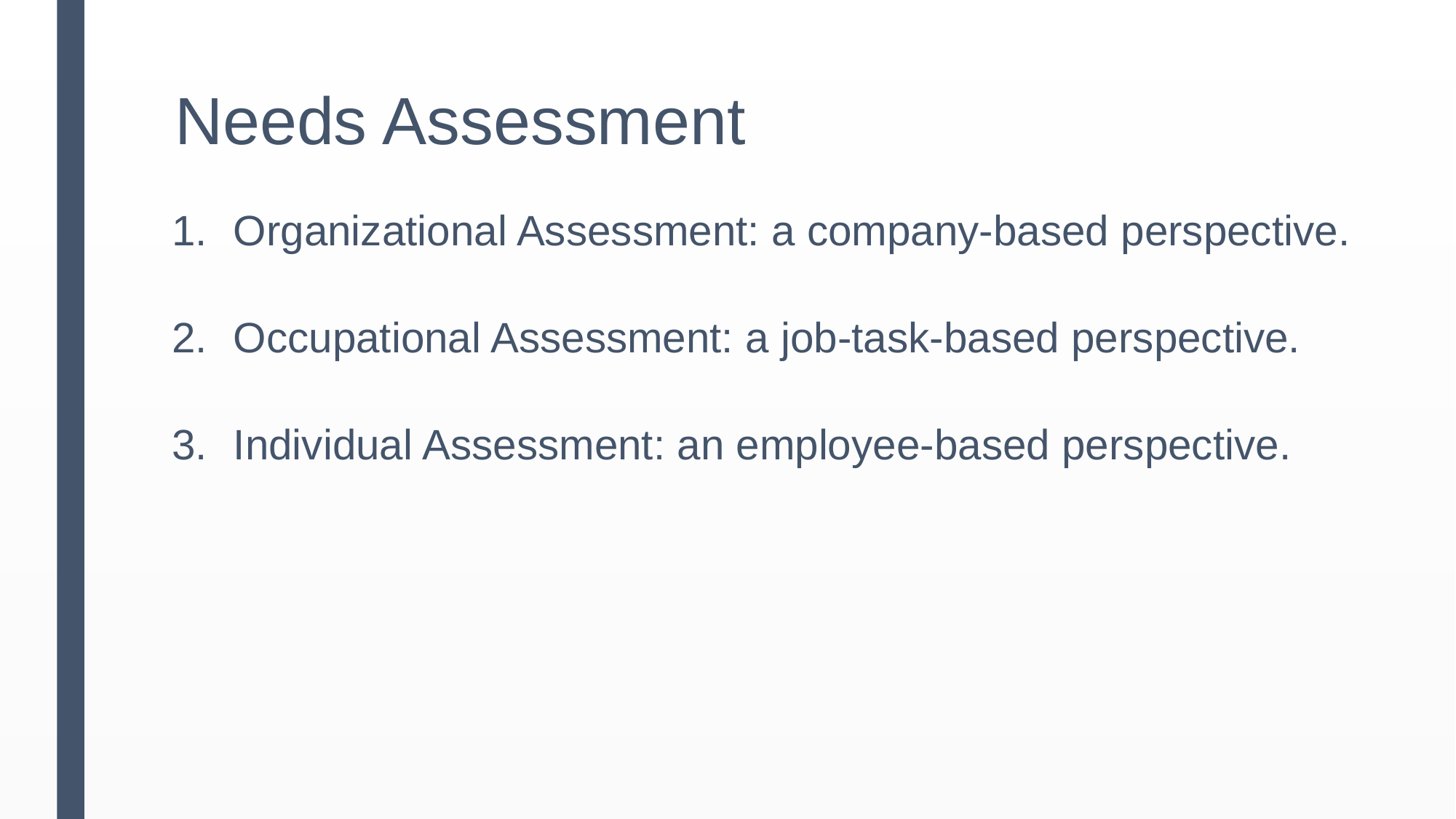

# Needs Assessment
Organizational Assessment: a company-based perspective.

Occupational Assessment: a job-task-based perspective.

Individual Assessment: an employee-based perspective.